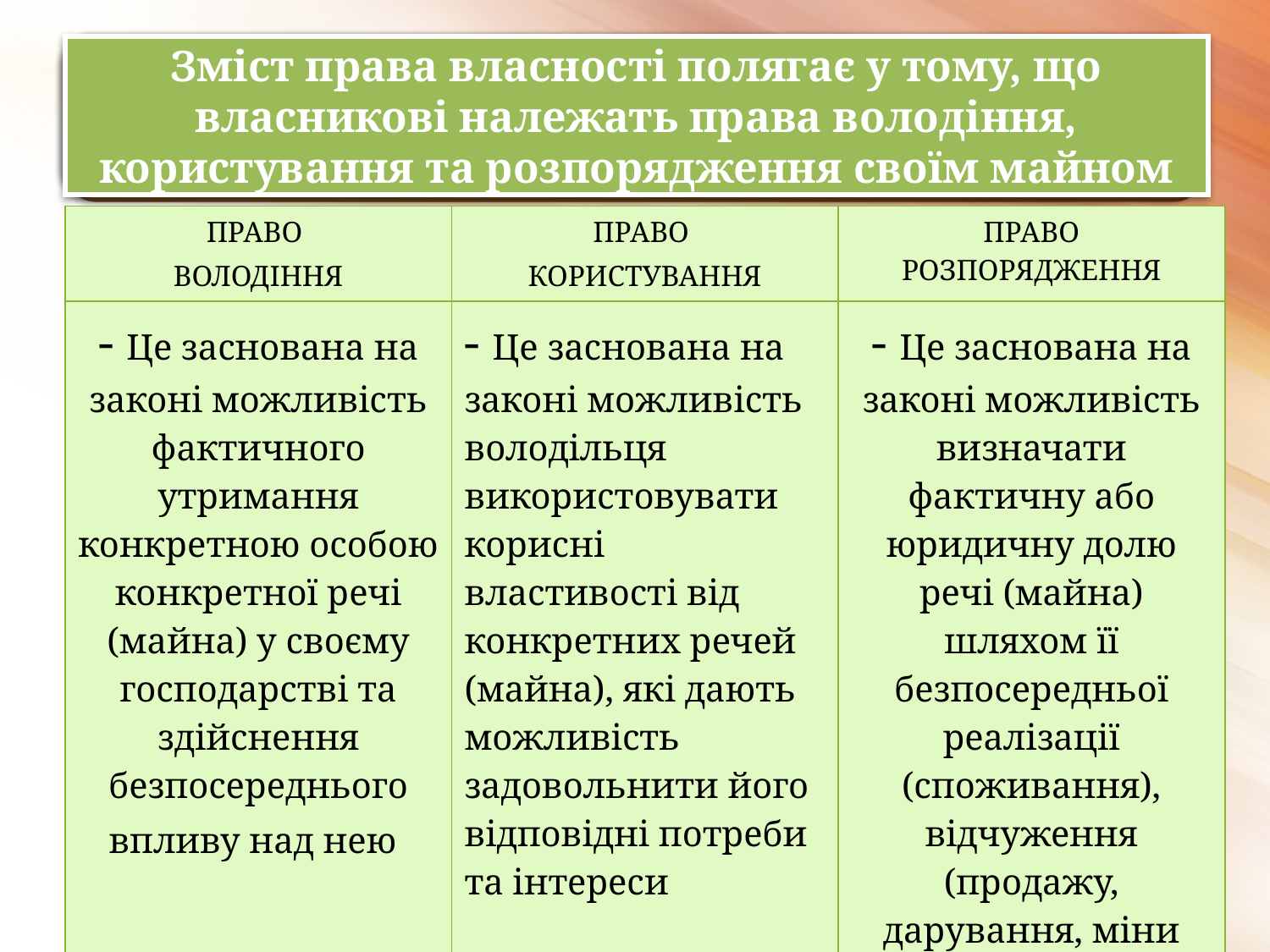

# Зміст права власності полягає у тому, що власникові належать права володіння, користування та розпорядження своїм майном
| ПРАВО ВОЛОДІННЯ | ПРАВО КОРИСТУВАННЯ | ПРАВО РОЗПОРЯДЖЕННЯ |
| --- | --- | --- |
| - Це заснована на законі можливість фактичного утримання конкретною особою конкретної речі (майна) у своєму господарстві та здійснення безпосереднього впливу над нею | - Це заснована на законі можливість володільця використовувати корисні властивості від конкретних речей (майна), які дають можливість задовольнити його відповідні потреби та інтереси | - Це заснована на законі можливість визначати фактичну або юридичну долю речі (майна) шляхом її безпосередньої реалізації (споживання), відчуження (продажу, дарування, міни тощо) або здійснення інших правочинів чи договорів з приводу речей (майна) |